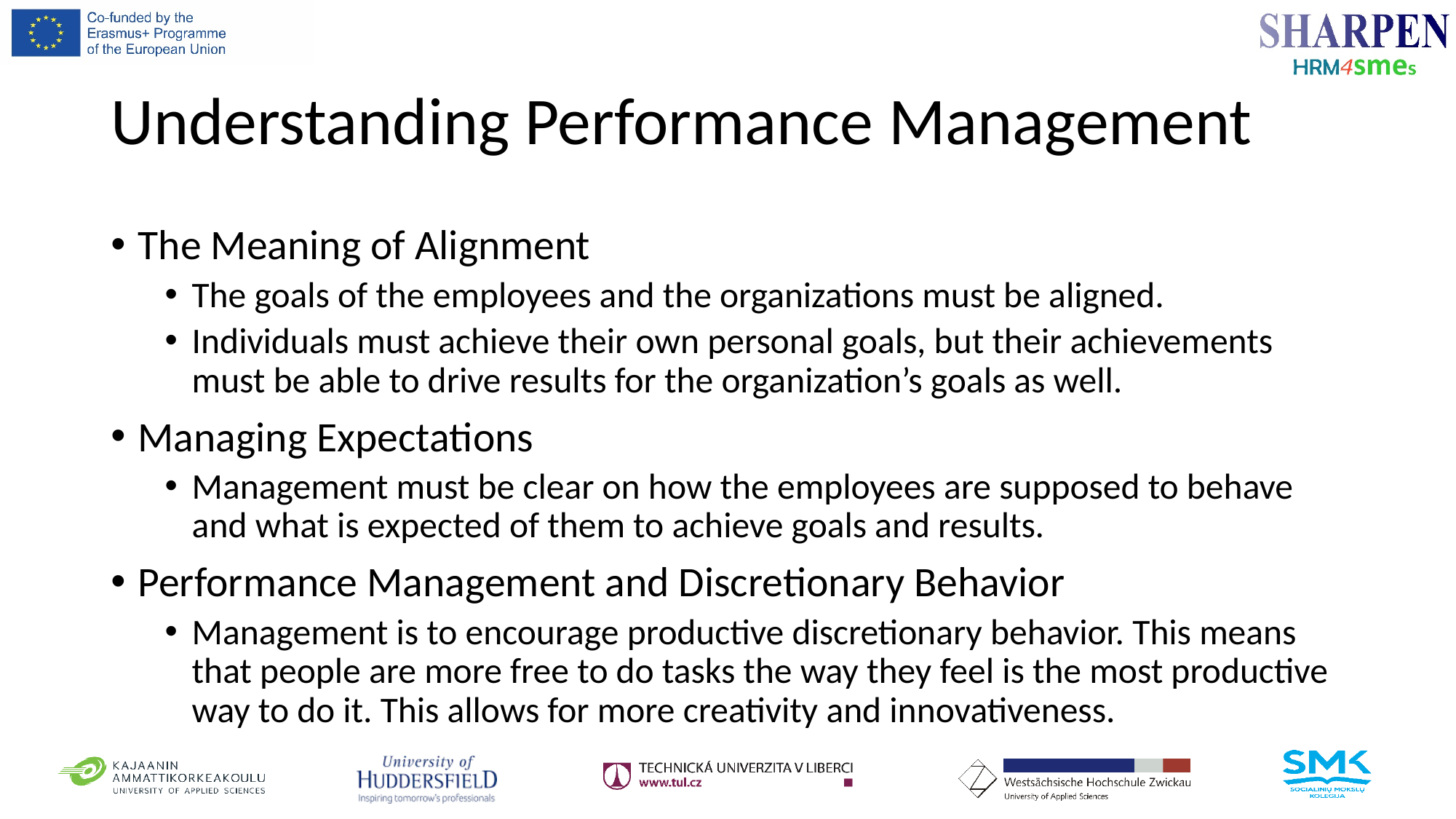

# Understanding Performance Management
The Meaning of Alignment
The goals of the employees and the organizations must be aligned.
Individuals must achieve their own personal goals, but their achievements must be able to drive results for the organization’s goals as well.
Managing Expectations
Management must be clear on how the employees are supposed to behave and what is expected of them to achieve goals and results.
Performance Management and Discretionary Behavior
Management is to encourage productive discretionary behavior. This means that people are more free to do tasks the way they feel is the most productive way to do it. This allows for more creativity and innovativeness.